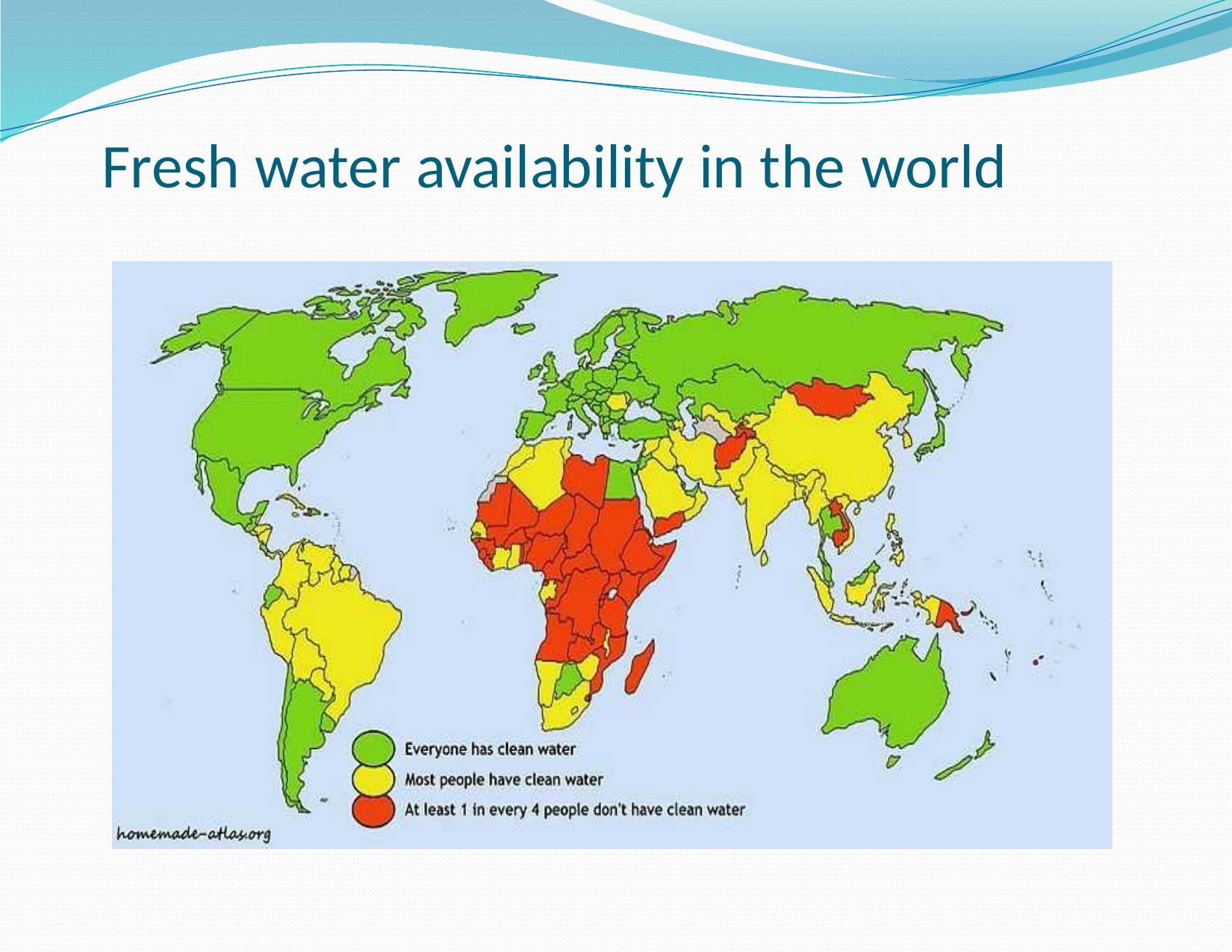

# Fresh water availability in the world